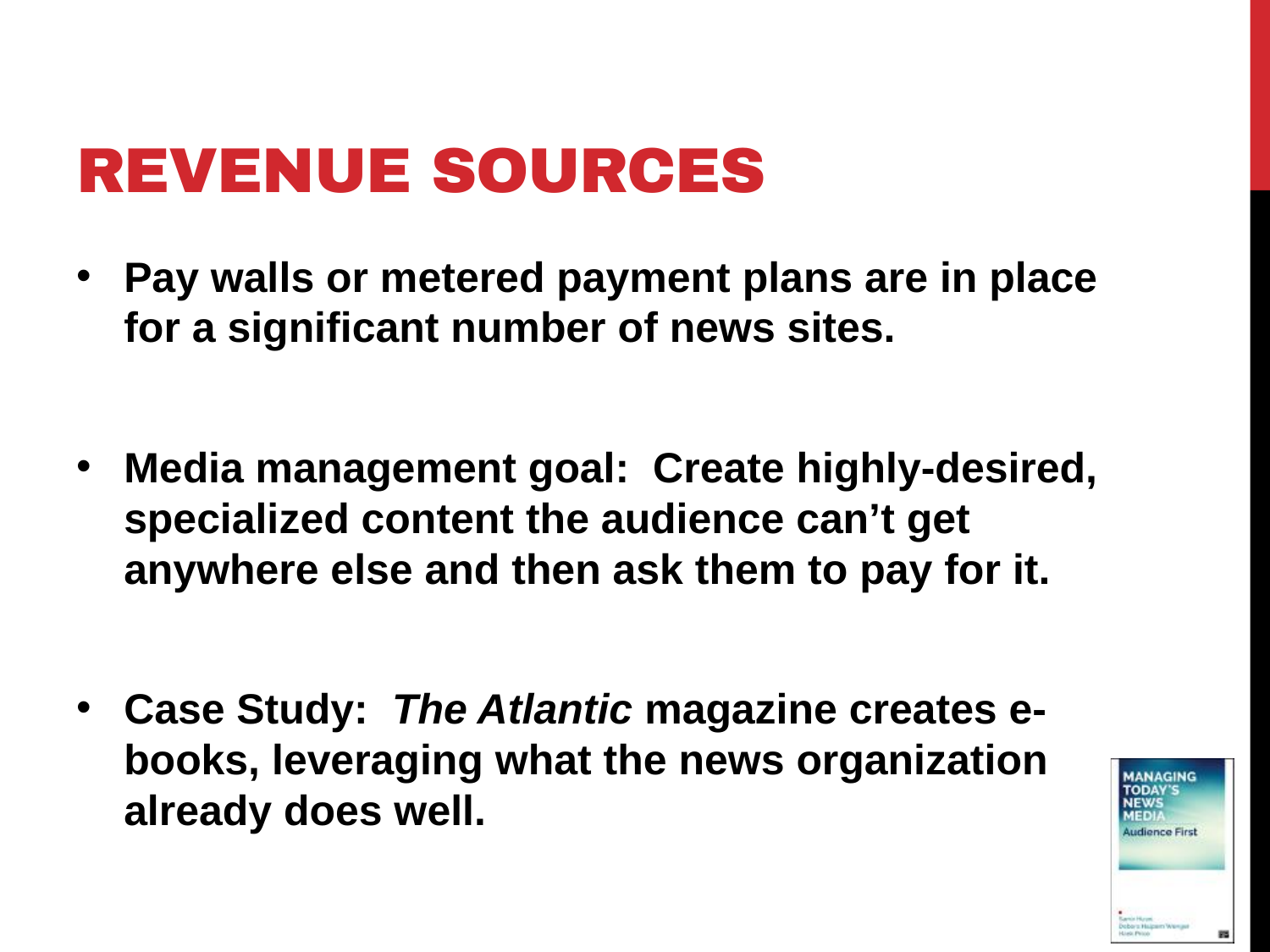

# Revenue sources
Pay walls or metered payment plans are in place for a significant number of news sites.

Media management goal:  Create highly-desired, specialized content the audience can’t get anywhere else and then ask them to pay for it.

Case Study:  The Atlantic magazine creates e-books, leveraging what the news organization already does well.